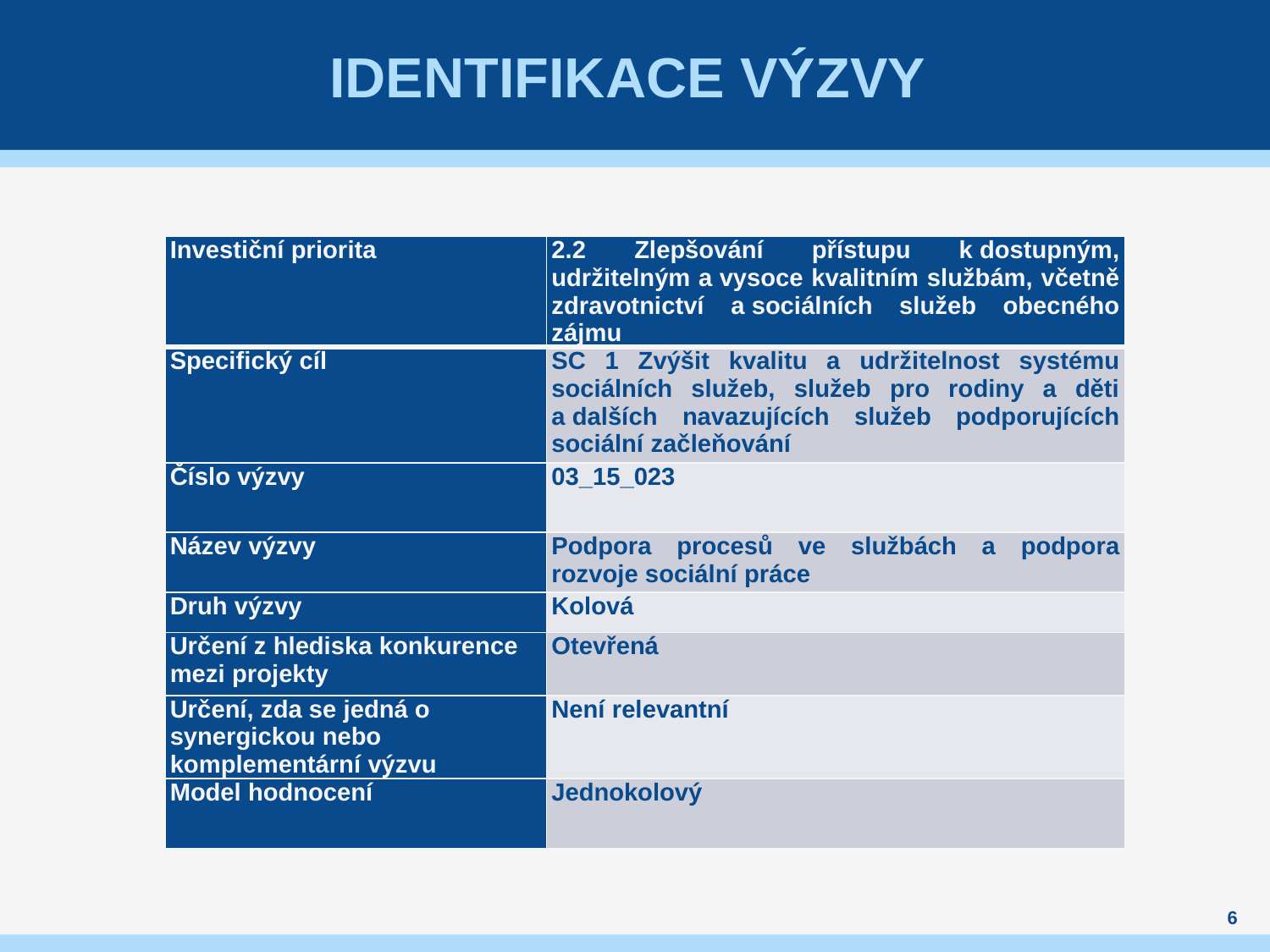

# Identifikace výzvy
| Investiční priorita | 2.2 Zlepšování přístupu k dostupným, udržitelným a vysoce kvalitním službám, včetně zdravotnictví a sociálních služeb obecného zájmu |
| --- | --- |
| Specifický cíl | SC 1 Zvýšit kvalitu a udržitelnost systému sociálních služeb, služeb pro rodiny a děti a dalších navazujících služeb podporujících sociální začleňování |
| Číslo výzvy | 03\_15\_023 |
| Název výzvy | Podpora procesů ve službách a podpora rozvoje sociální práce |
| Druh výzvy | Kolová |
| Určení z hlediska konkurence mezi projekty | Otevřená |
| Určení, zda se jedná o synergickou nebo komplementární výzvu | Není relevantní |
| Model hodnocení | Jednokolový |
6